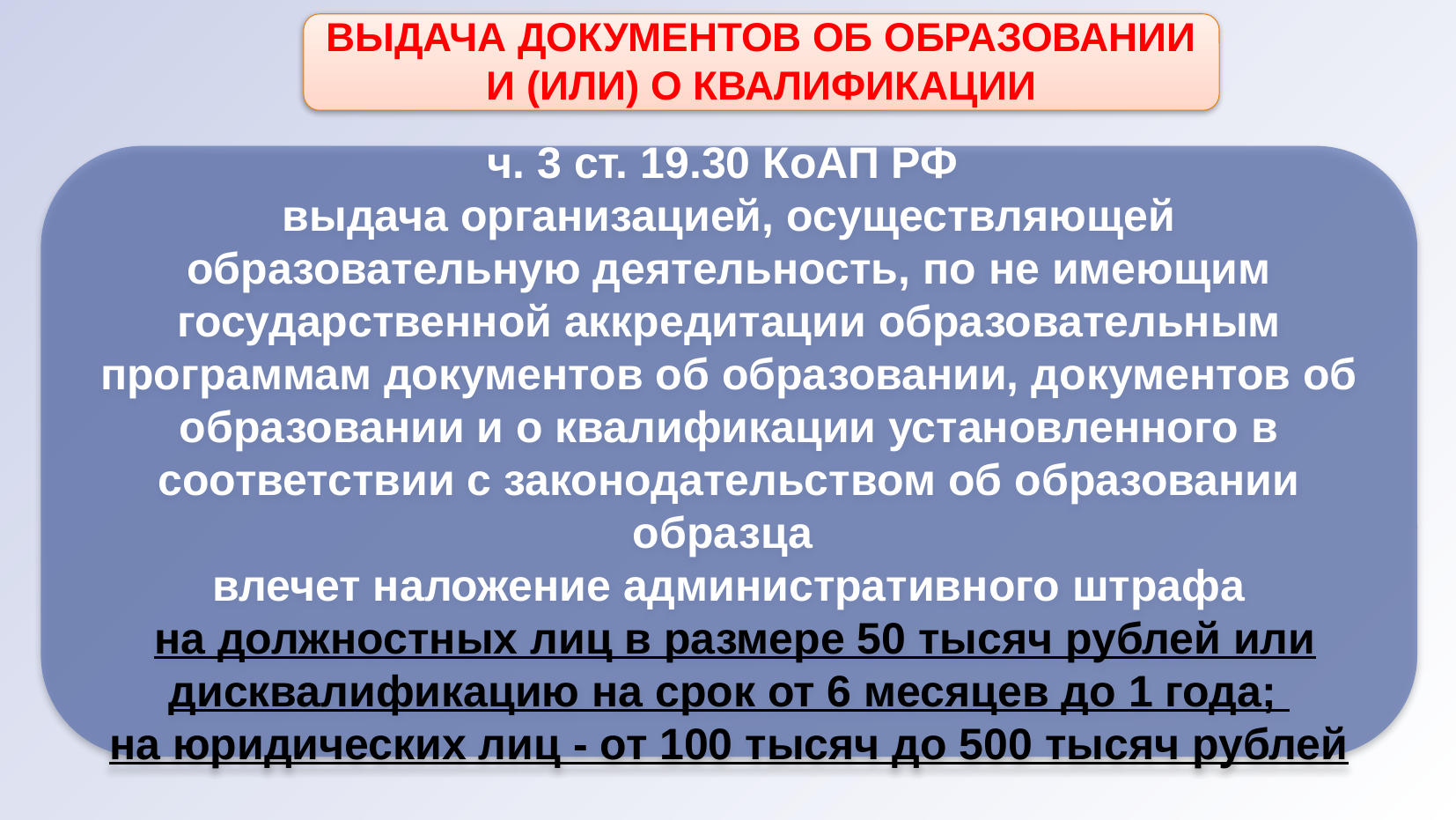

ВЫДАЧА ДОКУМЕНТОВ ОБ ОБРАЗОВАНИИ И (ИЛИ) О КВАЛИФИКАЦИИ

ч. 3 ст. 19.30 КоАП РФ
выдача организацией, осуществляющей образовательную деятельность, по не имеющим государственной аккредитации образовательным программам документов об образовании, документов об образовании и о квалификации установленного в соответствии с законодательством об образовании образца
  влечет наложение административного штрафа
 на должностных лиц в размере 50 тысяч рублей или дисквалификацию на срок от 6 месяцев до 1 года;
на юридических лиц - от 100 тысяч до 500 тысяч рублей